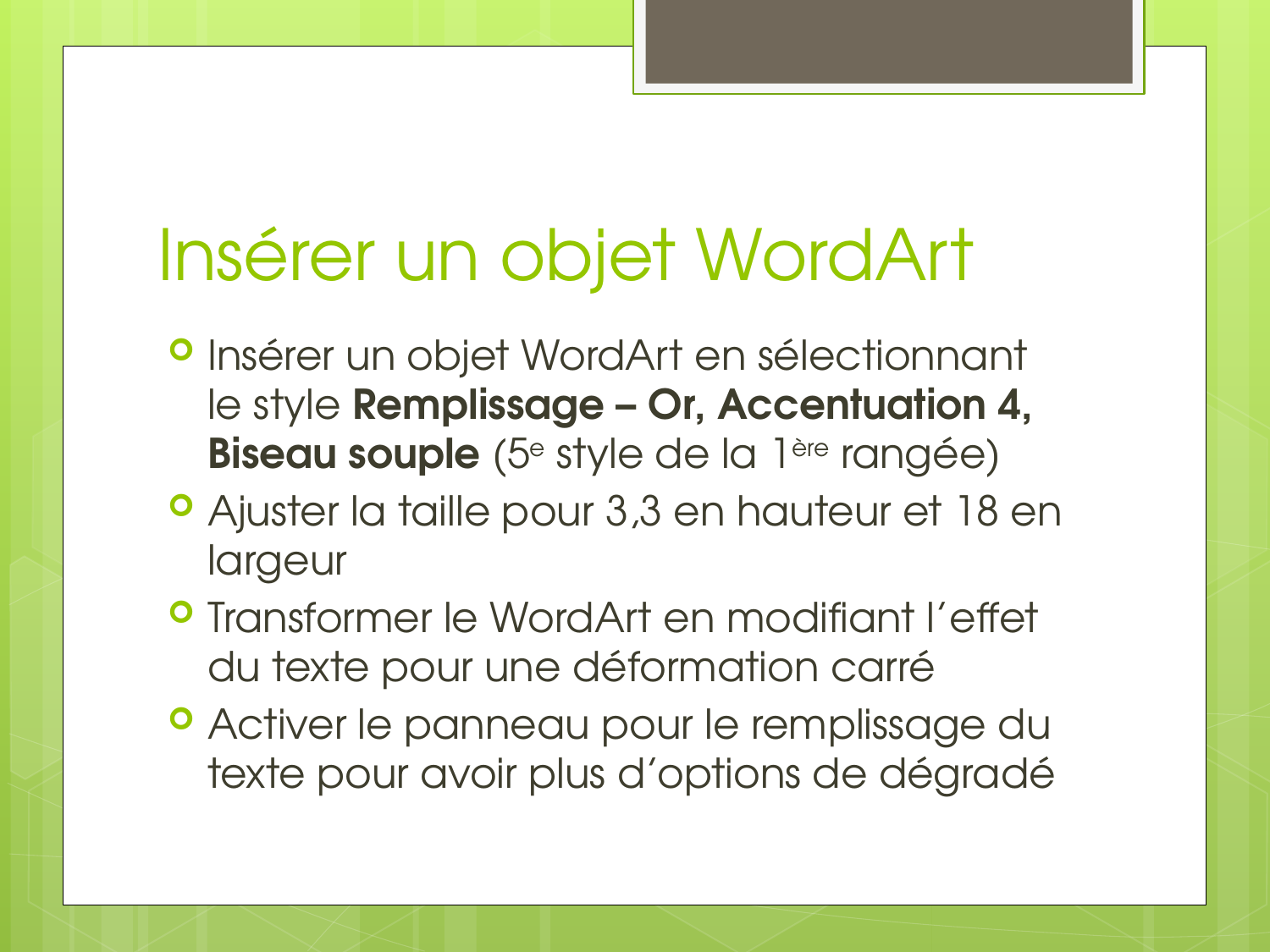

# Insérer un objet WordArt
Insérer un objet WordArt en sélectionnant le style Remplissage – Or, Accentuation 4, Biseau souple (5e style de la 1ère rangée)
Ajuster la taille pour 3,3 en hauteur et 18 en largeur
Transformer le WordArt en modifiant l’effet du texte pour une déformation carré
Activer le panneau pour le remplissage du texte pour avoir plus d’options de dégradé